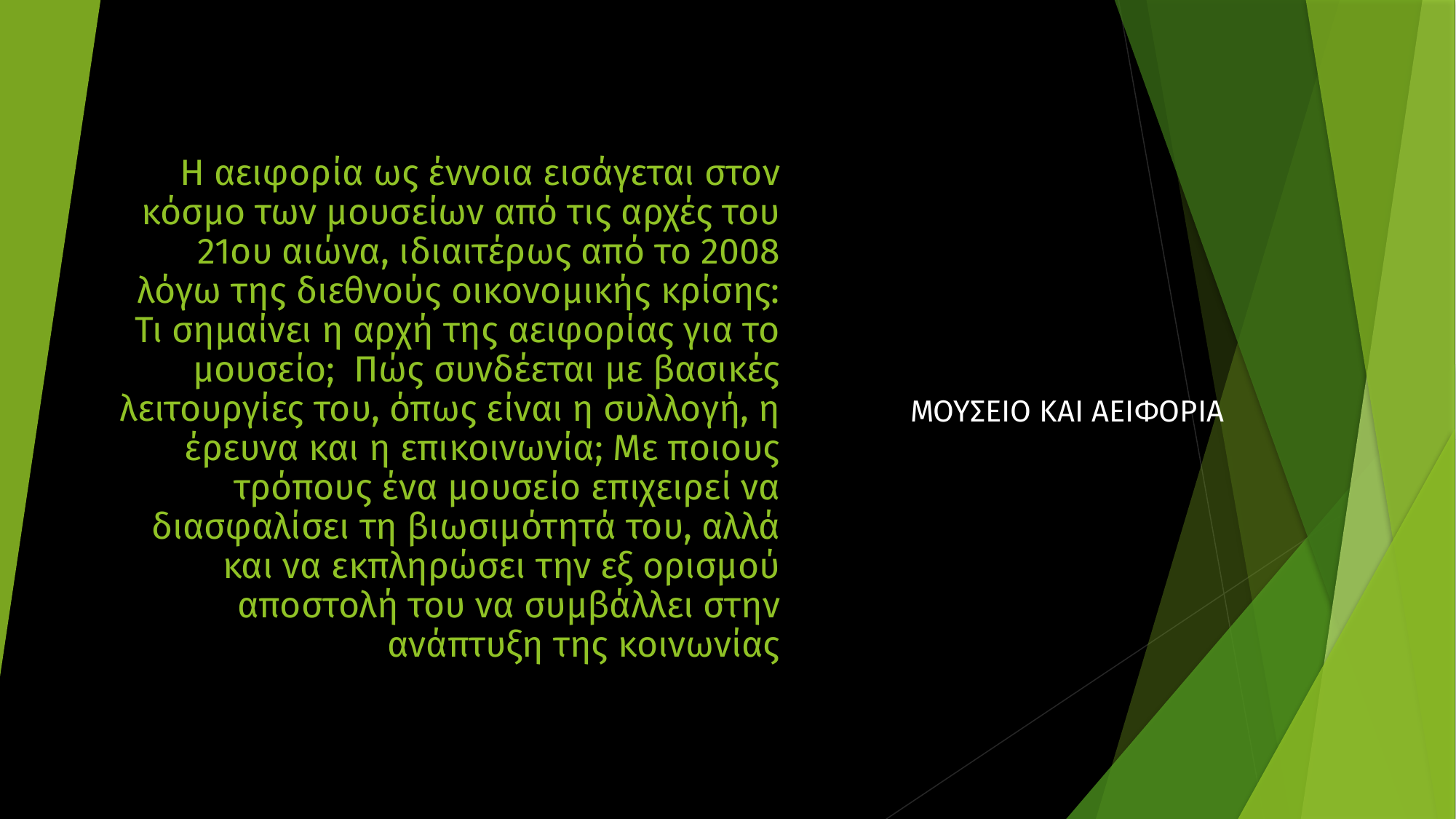

# Η αειφορία ως έννοια εισάγεται στον κόσμο των μουσείων από τις αρχές του 21ου αιώνα, ιδιαιτέρως από το 2008 λόγω της διεθνούς οικονομικής κρίσης: Τι σημαίνει η αρχή της αειφορίας για το μουσείο;  Πώς συνδέεται με βασικές λειτουργίες του, όπως είναι η συλλογή, η έρευνα και η επικοινωνία; Mε ποιους τρόπους ένα μουσείο επιχειρεί να διασφαλίσει τη βιωσιμότητά του, αλλά και να εκπληρώσει την εξ ορισμού αποστολή του να συμβάλλει στην ανάπτυξη της κοινωνίας
ΜΟΥΣΕΙΟ ΚΑΙ ΑΕΙΦΟΡΙΑ